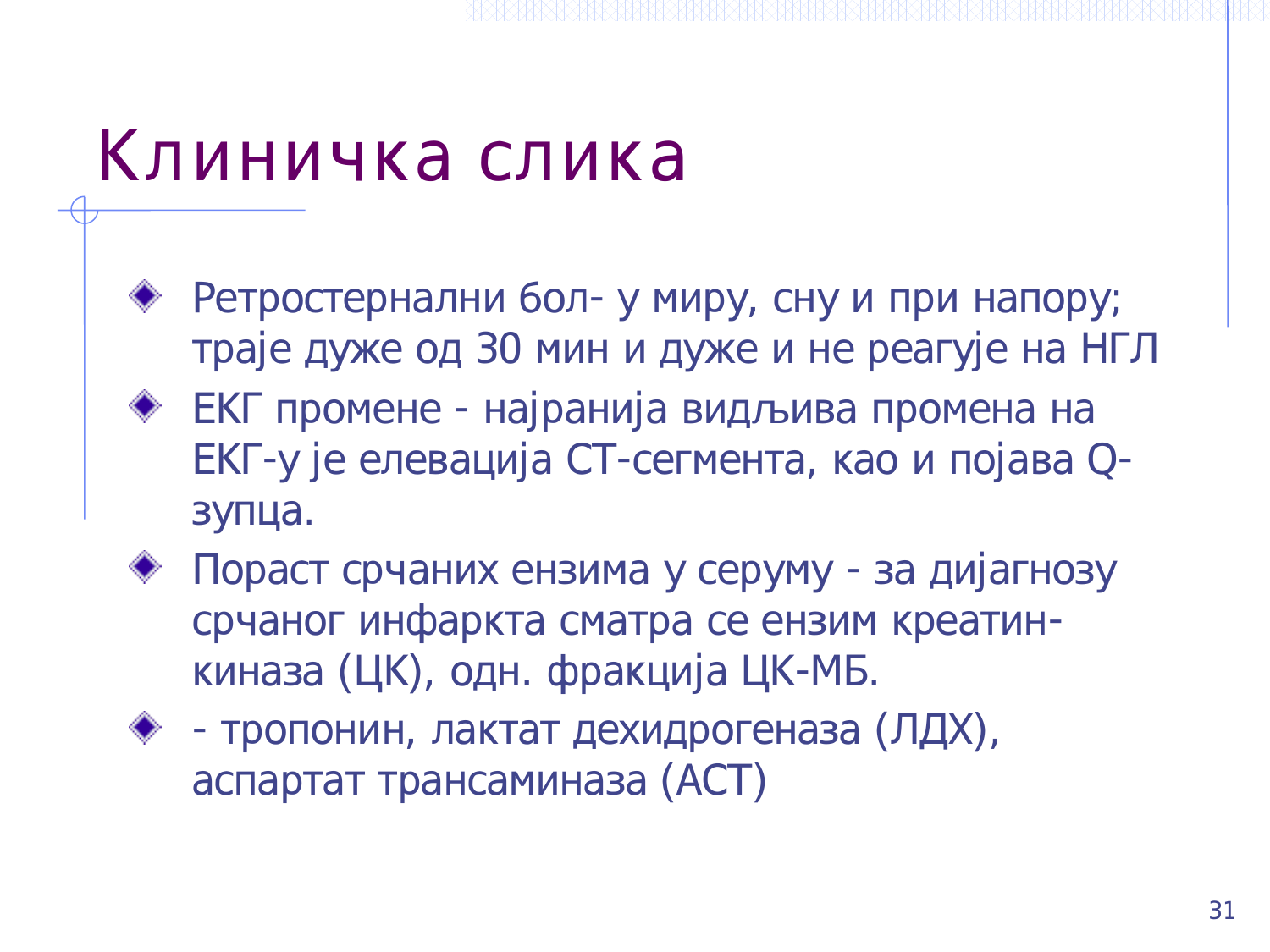

# Клиничка слика
Ретростернални бол- у миру, сну и при напору; траје дуже од 30 мин и дуже и не реагује на НГЛ
ЕКГ промене - најранија видљива промена на ЕКГ-у је елевација СТ-сегмента, као и појава Q-зупца.
Пораст срчаних ензима у серуму - за дијагнозу срчаног инфаркта сматра се ензим креатин-киназа (ЦК), одн. фракција ЦК-МБ.
- тропонин, лактат дехидрогеназа (ЛДХ), аспартат трансаминаза (АСТ)
31